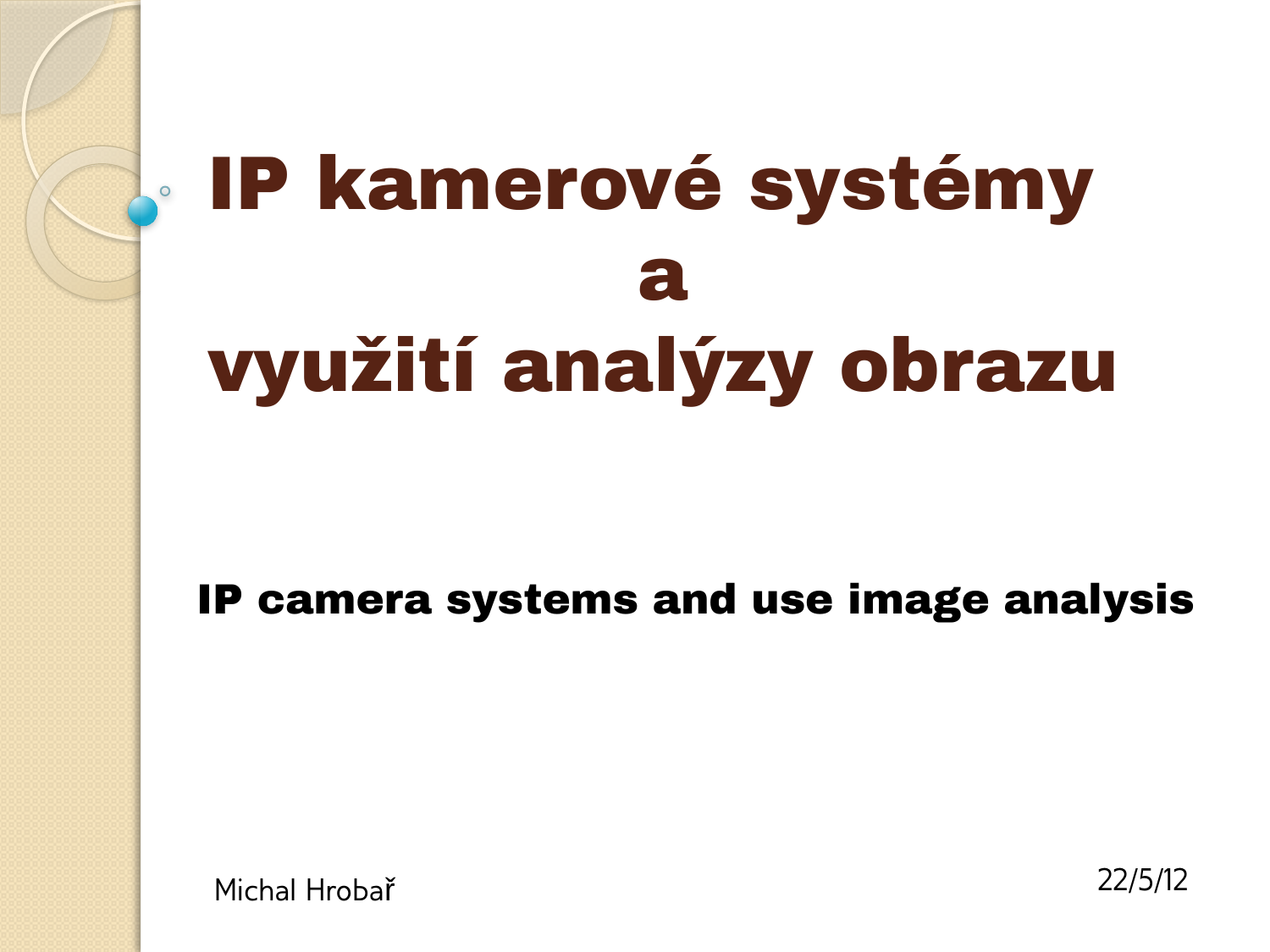

# IP kamerové systémy a využití analýzy obrazu
IP camera systems and use image analysis
22/5/12
Michal Hrobař